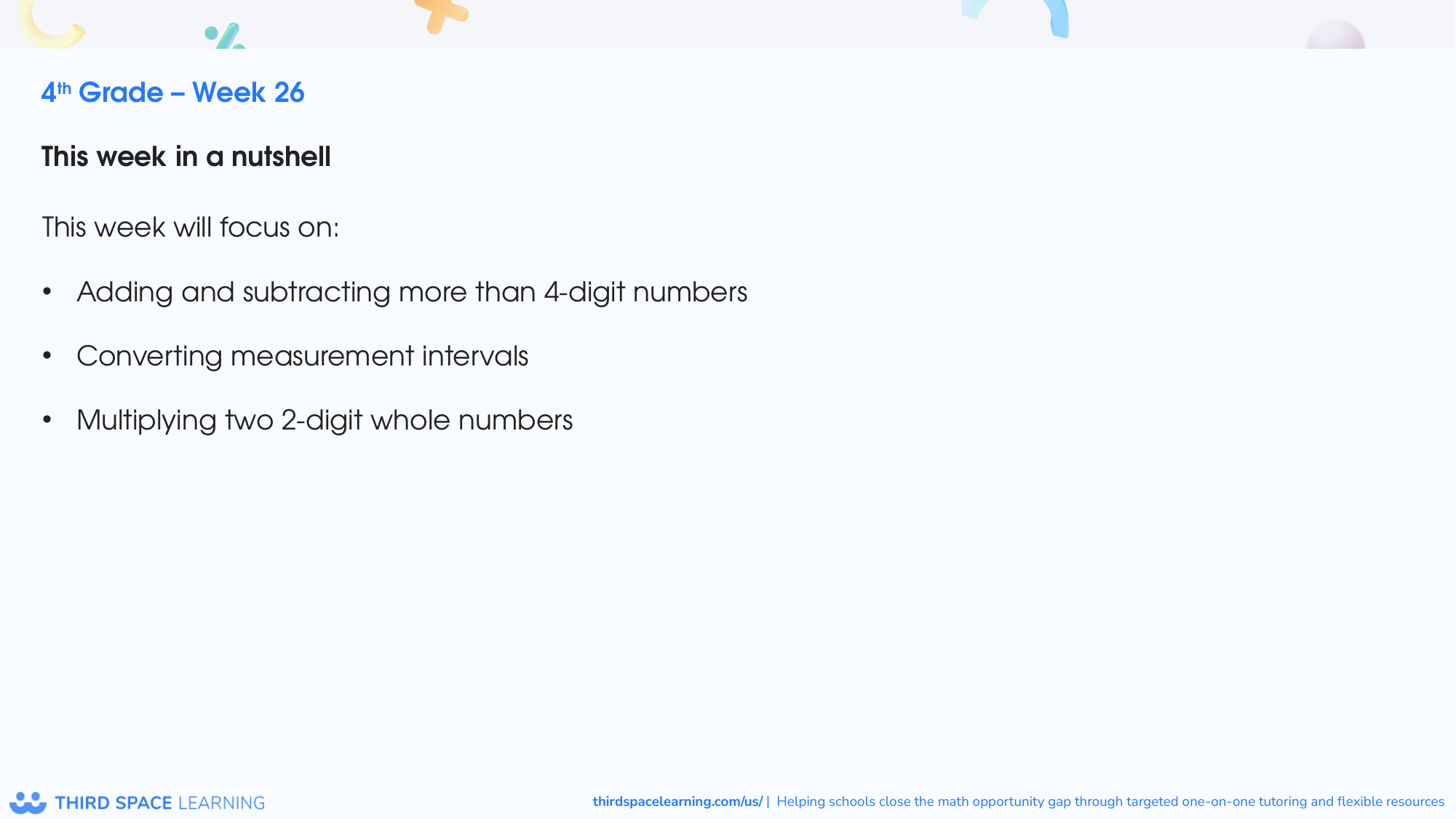

4th Grade – Week 26
This week in a nutshell
This week will focus on:
Adding and subtracting more than 4-digit numbers
Converting measurement intervals
Multiplying two 2-digit whole numbers